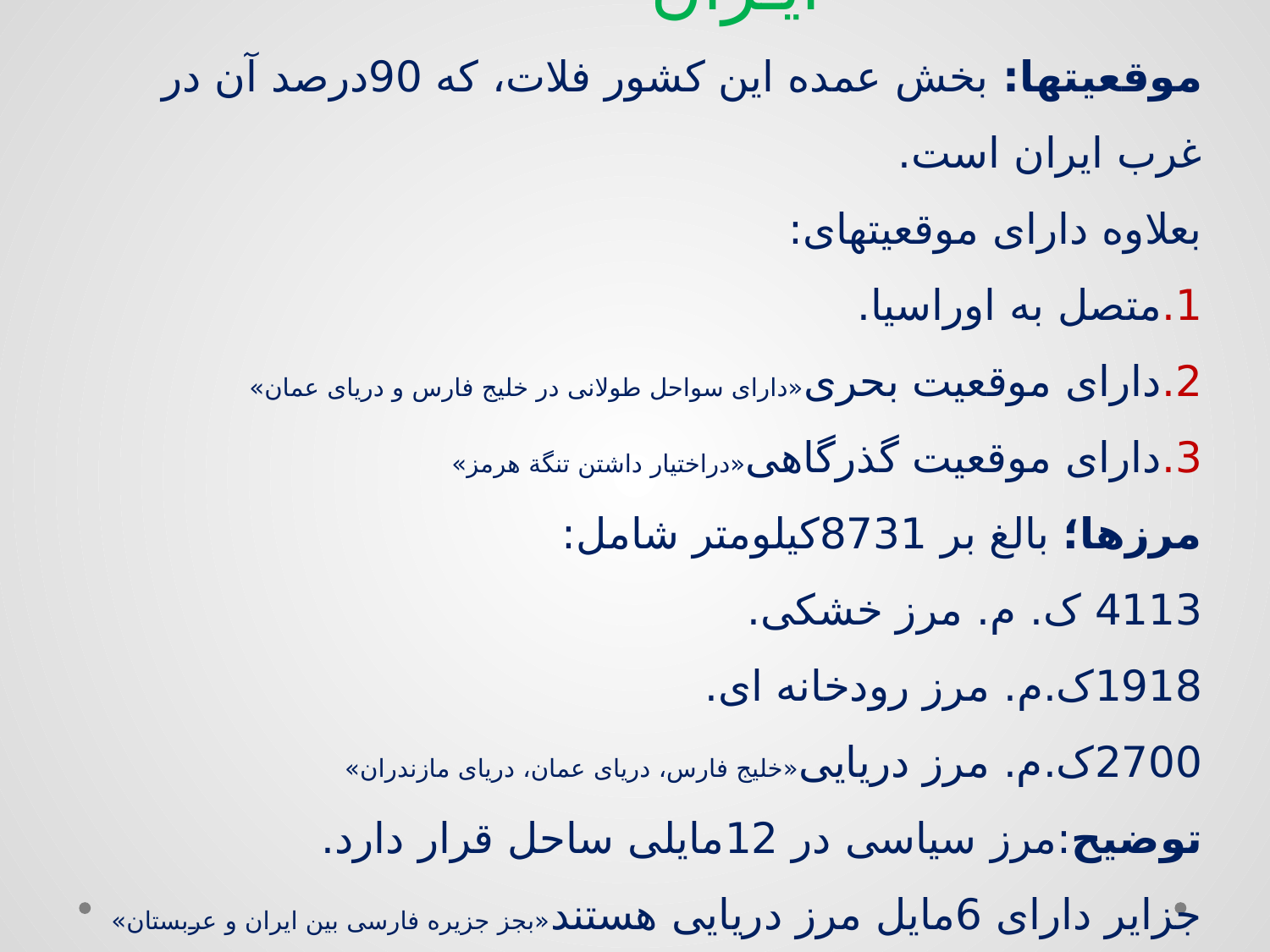

# ایـران موقعیتها: بخش عمده این کشور فلات، که 90درصد آن در غرب ایران است. بعلاوه دارای موقعیتهای: 1.متصل به اوراسیا. 2.دارای موقعیت بحری«دارای سواحل طولانی در خلیج فارس و دریای عمان» 3.دارای موقعیت گذرگاهی«دراختیار داشتن تنگة هرمز» مرزها؛ بالغ بر 8731کیلومتر شامل: 4113 ک. م. مرز خشکی. 1918ک.م. مرز رودخانه ای. 2700ک.م. مرز دریایی«خلیج فارس، دریای عمان، دریای مازندران» توضیح:مرز سیاسی در 12مایلی ساحل قرار دارد. جزایر دارای 6مایل مرز دریایی هستند«بجز جزیره فارسی بین ایران و عربستان»